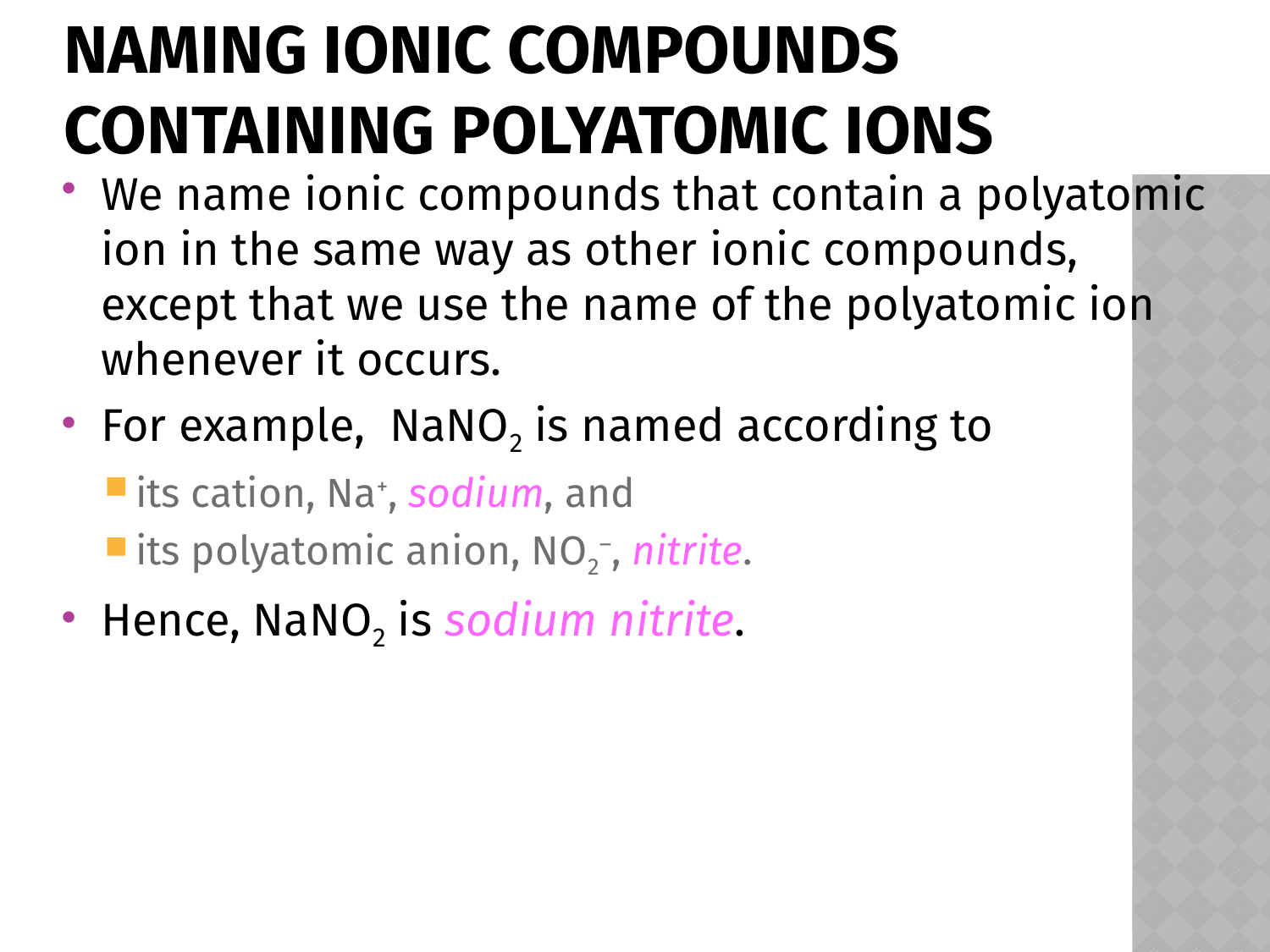

# Naming Ionic Compounds Containing Polyatomic Ions
We name ionic compounds that contain a polyatomic ion in the same way as other ionic compounds, except that we use the name of the polyatomic ion whenever it occurs.
For example,  NaNO2 is named according to
its cation, Na+, sodium, and
its polyatomic anion, NO2–, nitrite.
Hence, NaNO2 is sodium nitrite.